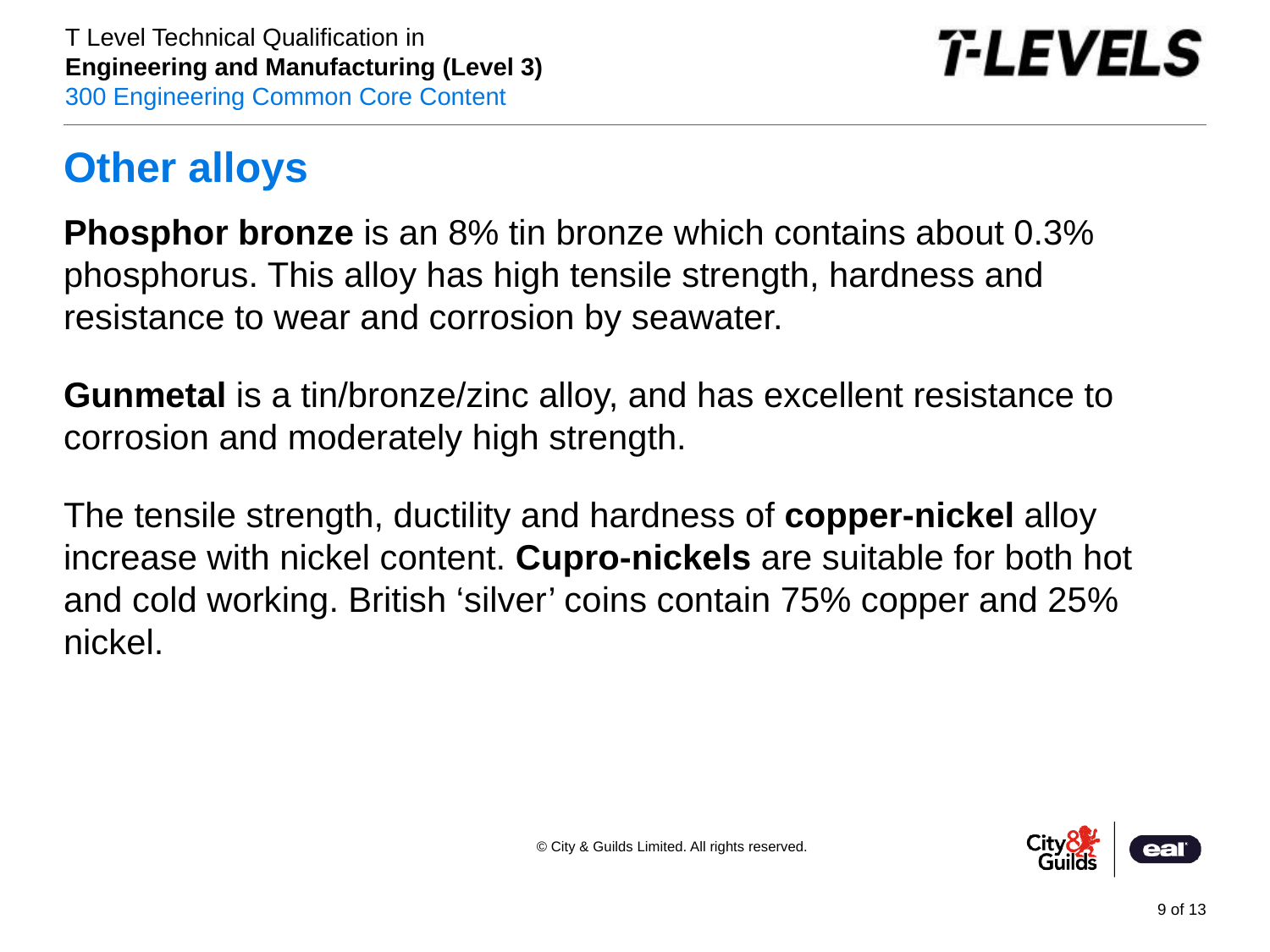

# Other alloys
Phosphor bronze is an 8% tin bronze which contains about 0.3% phosphorus. This alloy has high tensile strength, hardness and resistance to wear and corrosion by seawater.
Gunmetal is a tin/bronze/zinc alloy, and has excellent resistance to corrosion and moderately high strength.
The tensile strength, ductility and hardness of copper-nickel alloy increase with nickel content. Cupro-nickels are suitable for both hot and cold working. British ‘silver’ coins contain 75% copper and 25% nickel.